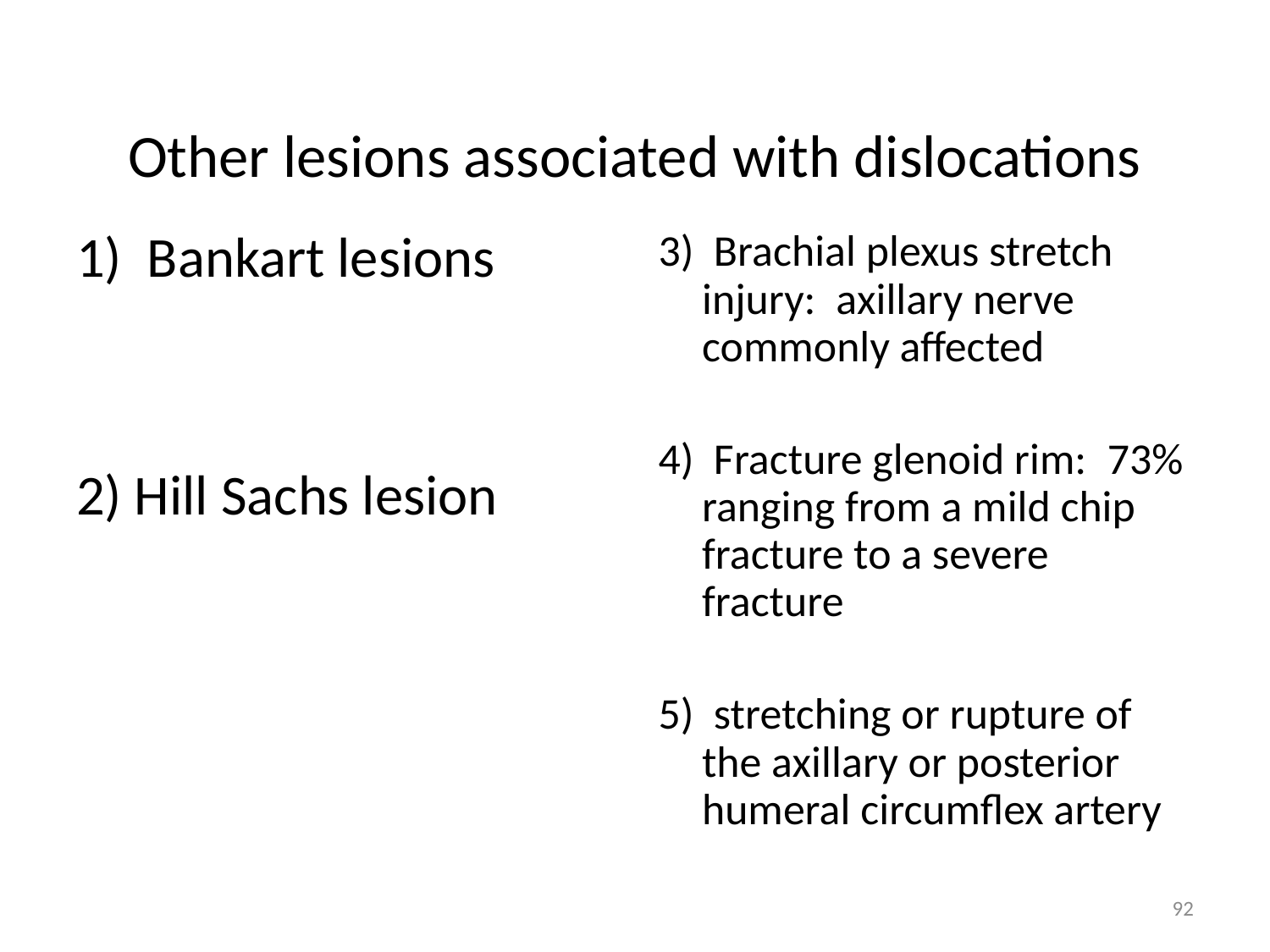

# Other lesions associated with dislocations
1)  Bankart lesions

2) Hill Sachs lesion

3)  Brachial plexus stretch injury:  axillary nerve commonly affected

4)  Fracture glenoid rim:  73% ranging from a mild chip fracture to a severe fracture

5)  stretching or rupture of the axillary or posterior humeral circumflex artery

92